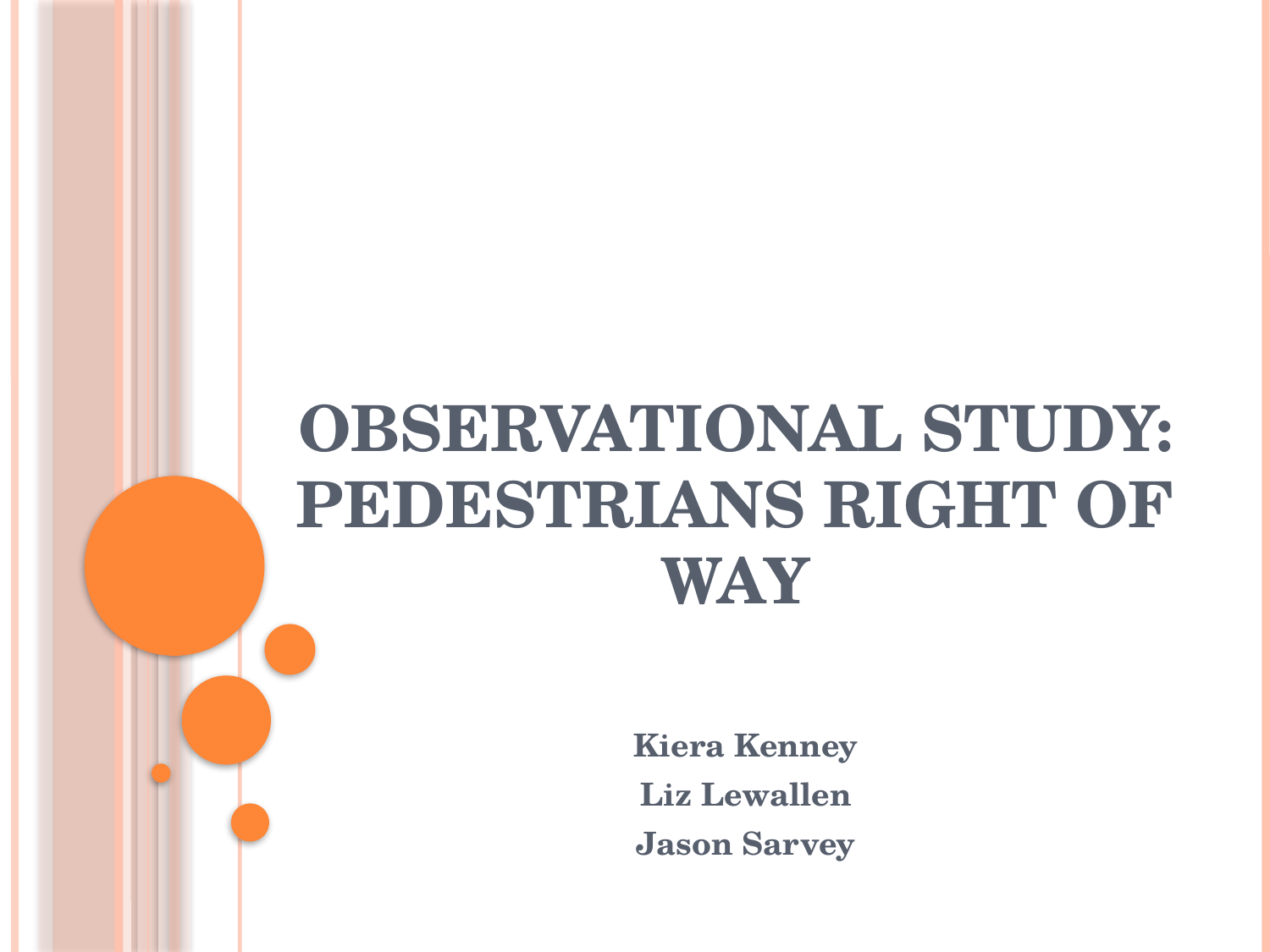

# Observational Study: Pedestrians Right of Way
Kiera Kenney
Liz Lewallen
Jason Sarvey